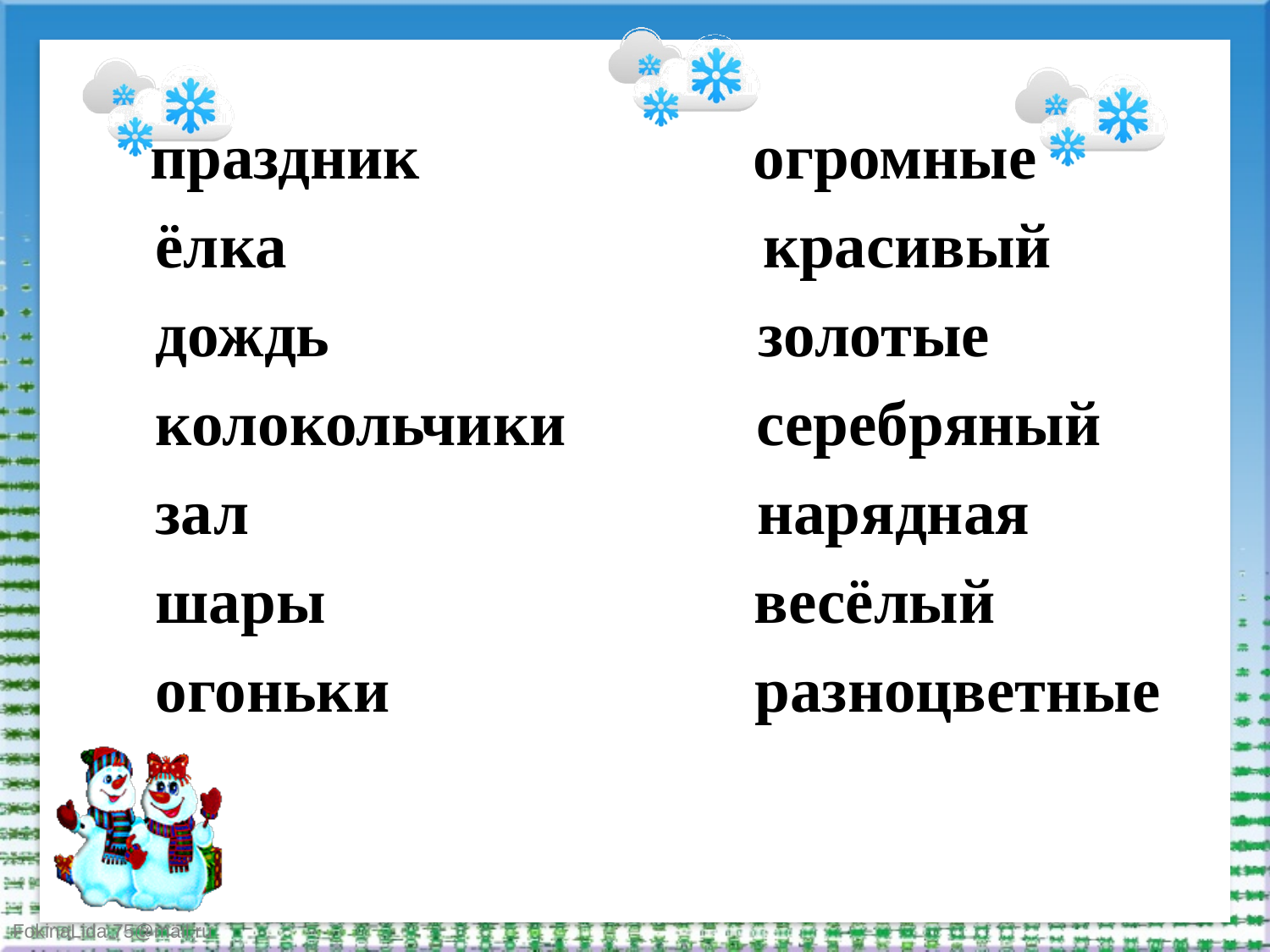

праздник                     огромные
     ёлка                              красивый
     дождь                           золотые
     колокольчики            серебряный
     зал                                нарядная
     шары                           весёлый
     огоньки                       разноцветные